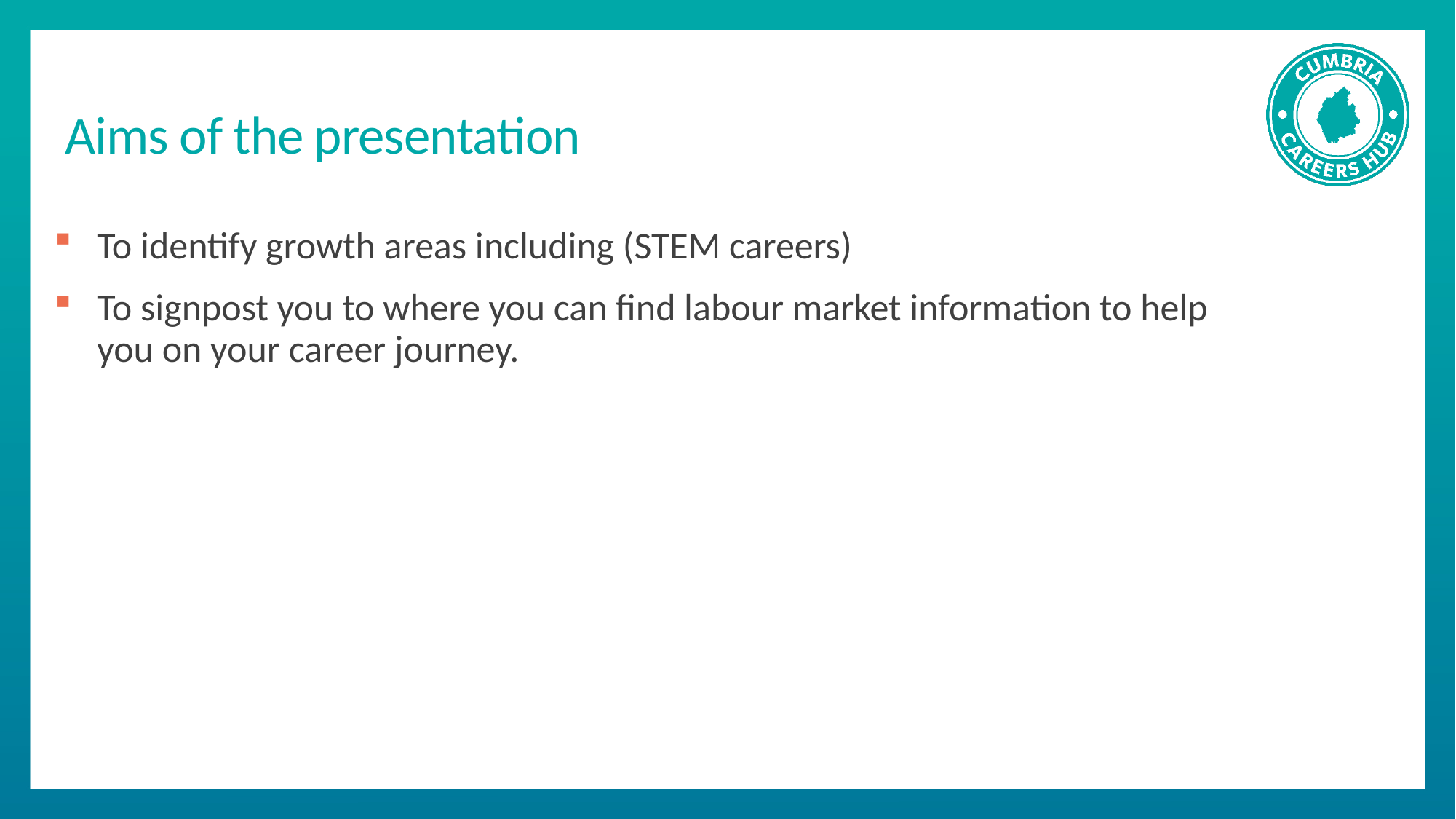

# Aims of the presentation
To identify growth areas including (STEM careers)
To signpost you to where you can find labour market information to help you on your career journey.